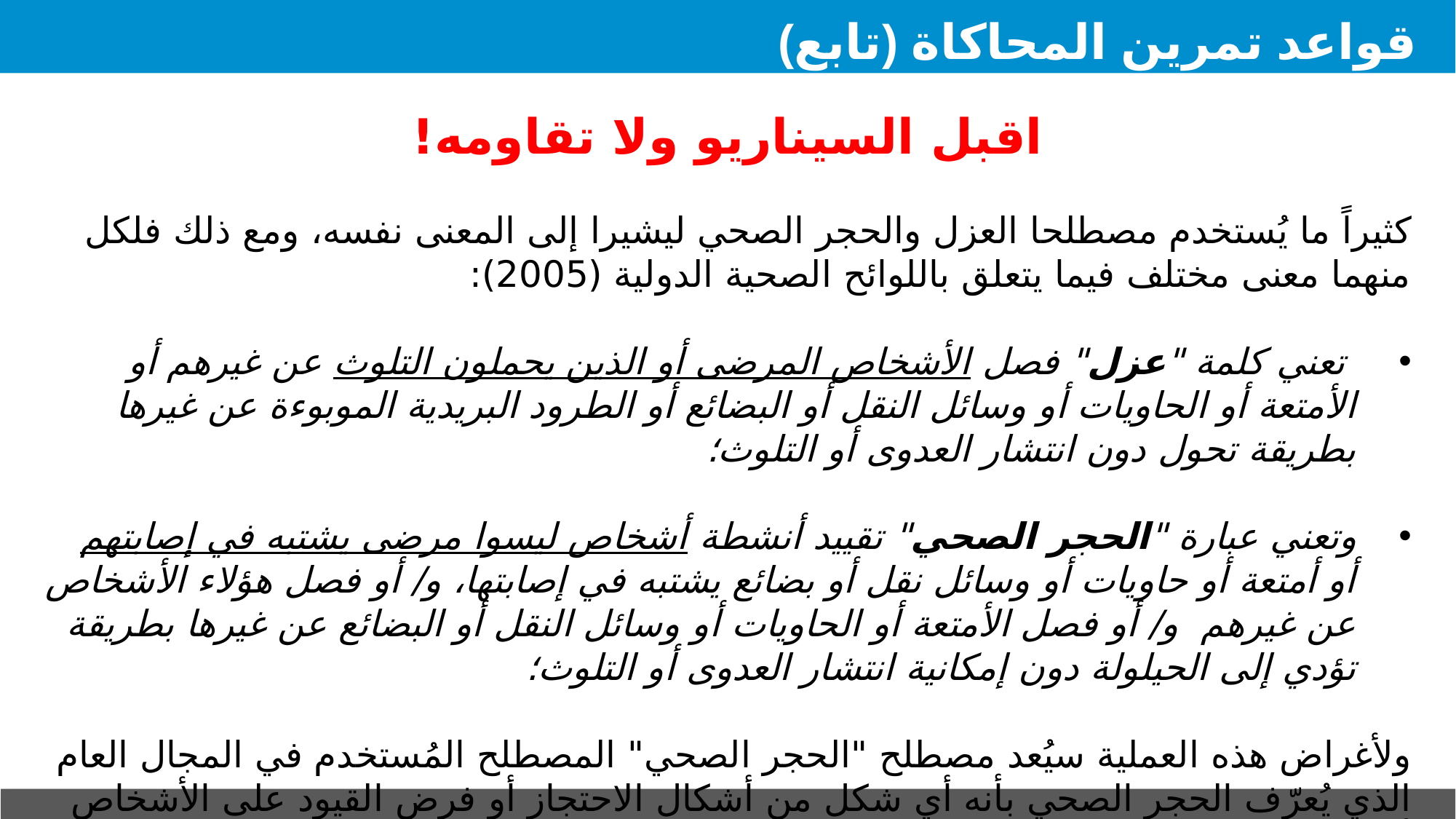

# قواعد تمرين المحاكاة (تابع)
اقبل السيناريو ولا تقاومه!

كثيراً ما يُستخدم مصطلحا العزل والحجر الصحي ليشيرا إلى المعنى نفسه، ومع ذلك فلكل منهما معنى مختلف فيما يتعلق باللوائح الصحية الدولية (2005):

 تعني كلمة "عزل" فصل الأشخاص المرضى أو الذين يحملون التلوث عن غيرهم أو الأمتعة أو الحاويات أو وسائل النقل أو البضائع أو الطرود البريدية الموبوءة عن غيرها بطريقة تحول دون انتشار العدوى أو التلوث؛

وتعني عبارة "الحجر الصحي" تقييد أنشطة أشخاص ليسوا مرضى يشتبه في إصابتهم أو أمتعة أو حاويات أو وسائل نقل أو بضائع يشتبه في إصابتها، و/ أو فصل هؤلاء الأشخاص عن غيرهم  و/ أو فصل الأمتعة أو الحاويات أو وسائل النقل أو البضائع عن غيرها بطريقة تؤدي إلى الحيلولة دون إمكانية انتشار العدوى أو التلوث؛

ولأغراض هذه العملية سيُعد مصطلح "الحجر الصحي" المصطلح المُستخدم في المجال العام الذي يُعرّف الحجر الصحي بأنه أي شكل من أشكال الاحتجاز أو فرض القيود على الأشخاص أو السلع لأسباب تتعلق بكوفيد-19.